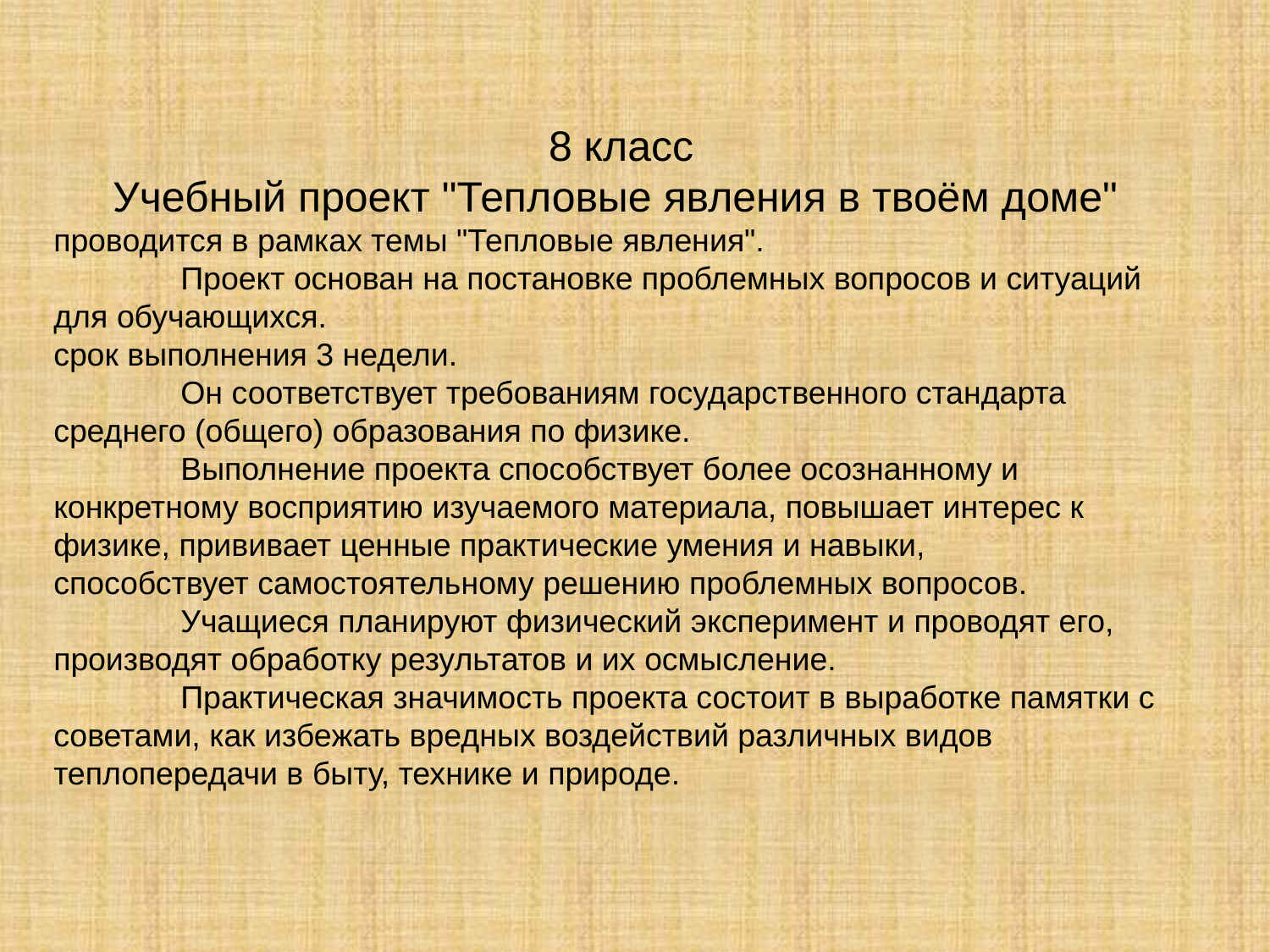

8 класс
Учебный проект "Тепловые явления в твоём доме"
проводится в рамках темы "Тепловые явления".
	Проект основан на постановке проблемных вопросов и ситуаций для обучающихся.
срок выполнения 3 недели.
	Он соответствует требованиям государственного стандарта среднего (общего) образования по физике.
	Выполнение проекта способствует более осознанному и конкретному восприятию изучаемого материала, повышает интерес к физике, прививает ценные практические умения и навыки,
способствует самостоятельному решению проблемных вопросов.
	Учащиеся планируют физический эксперимент и проводят его,
производят обработку результатов и их осмысление.
	Практическая значимость проекта состоит в выработке памятки с советами, как избежать вредных воздействий различных видов теплопередачи в быту, технике и природе.